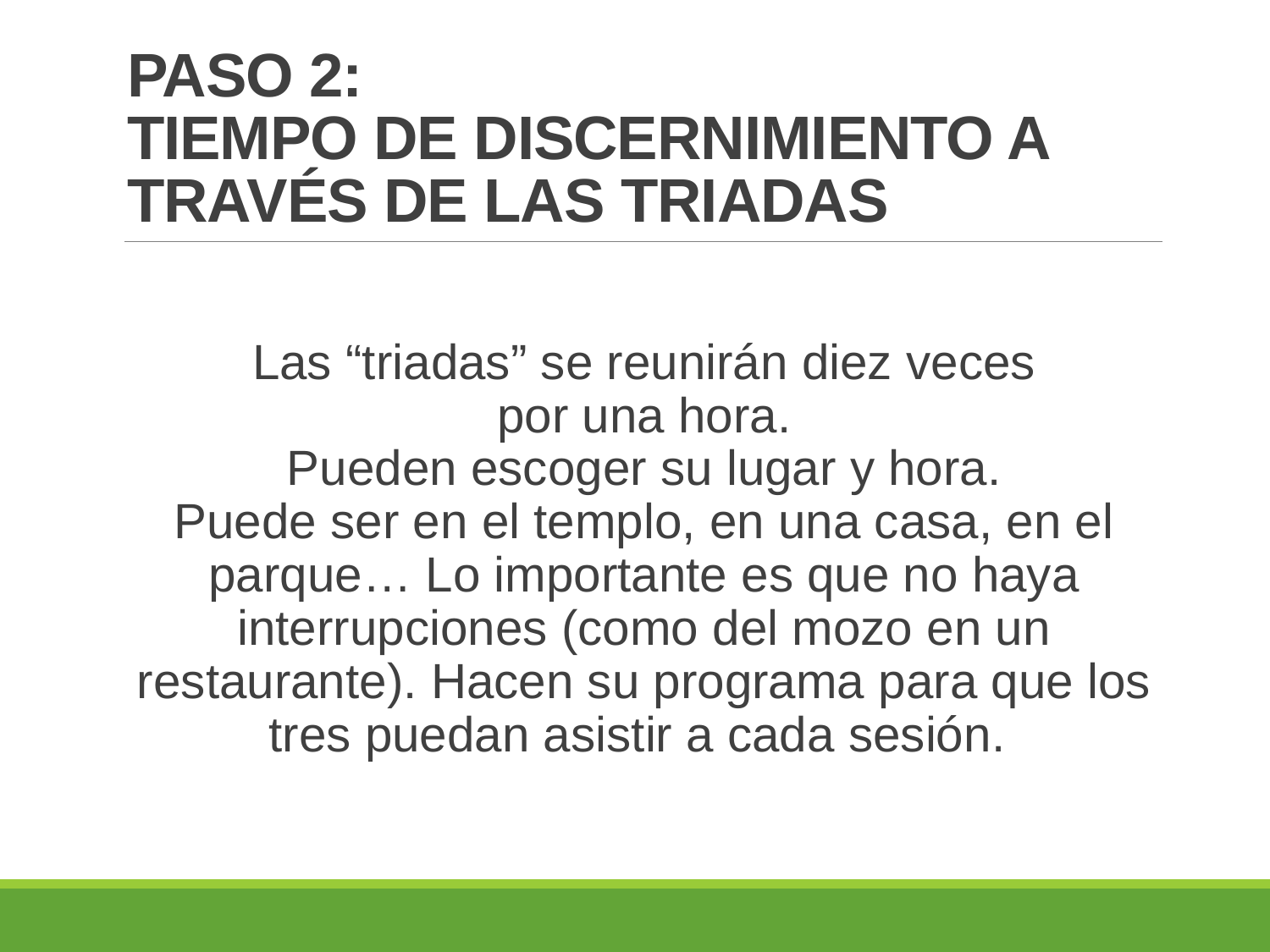

# PASO 2: Tiempo de Discernimiento a través de las Triadas
Las “triadas” se reunirán diez veces
por una hora.
Pueden escoger su lugar y hora.
Puede ser en el templo, en una casa, en el parque… Lo importante es que no haya interrupciones (como del mozo en un restaurante). Hacen su programa para que los tres puedan asistir a cada sesión.